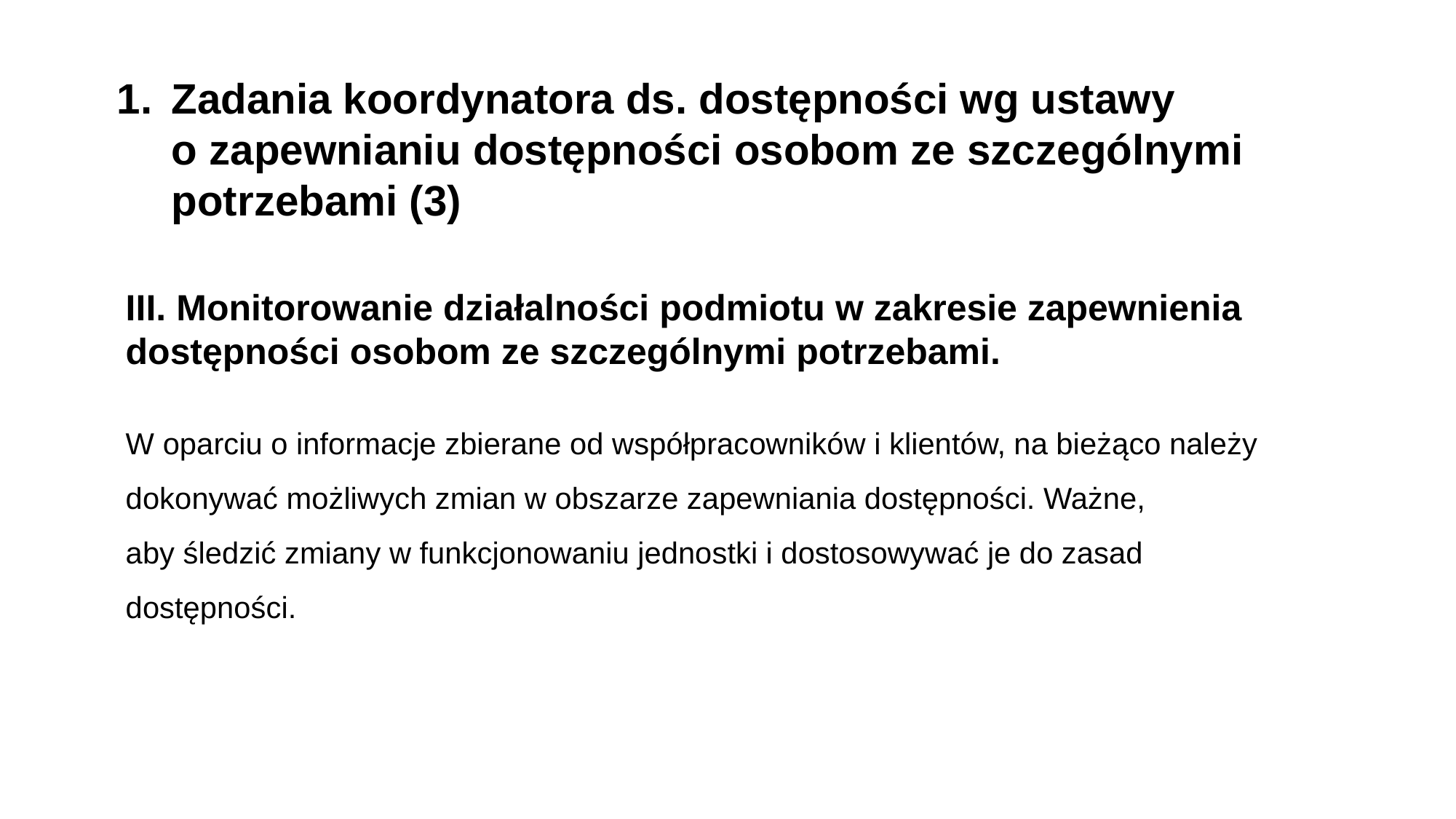

Zadania koordynatora ds. dostępności wg ustawy
o zapewnianiu dostępności osobom ze szczególnymi potrzebami (3)
III. Monitorowanie działalności podmiotu w zakresie zapewnienia dostępności osobom ze szczególnymi potrzebami.
W oparciu o informacje zbierane od współpracowników i klientów, na bieżąco należy dokonywać możliwych zmian w obszarze zapewniania dostępności. Ważne,
aby śledzić zmiany w funkcjonowaniu jednostki i dostosowywać je do zasad dostępności.